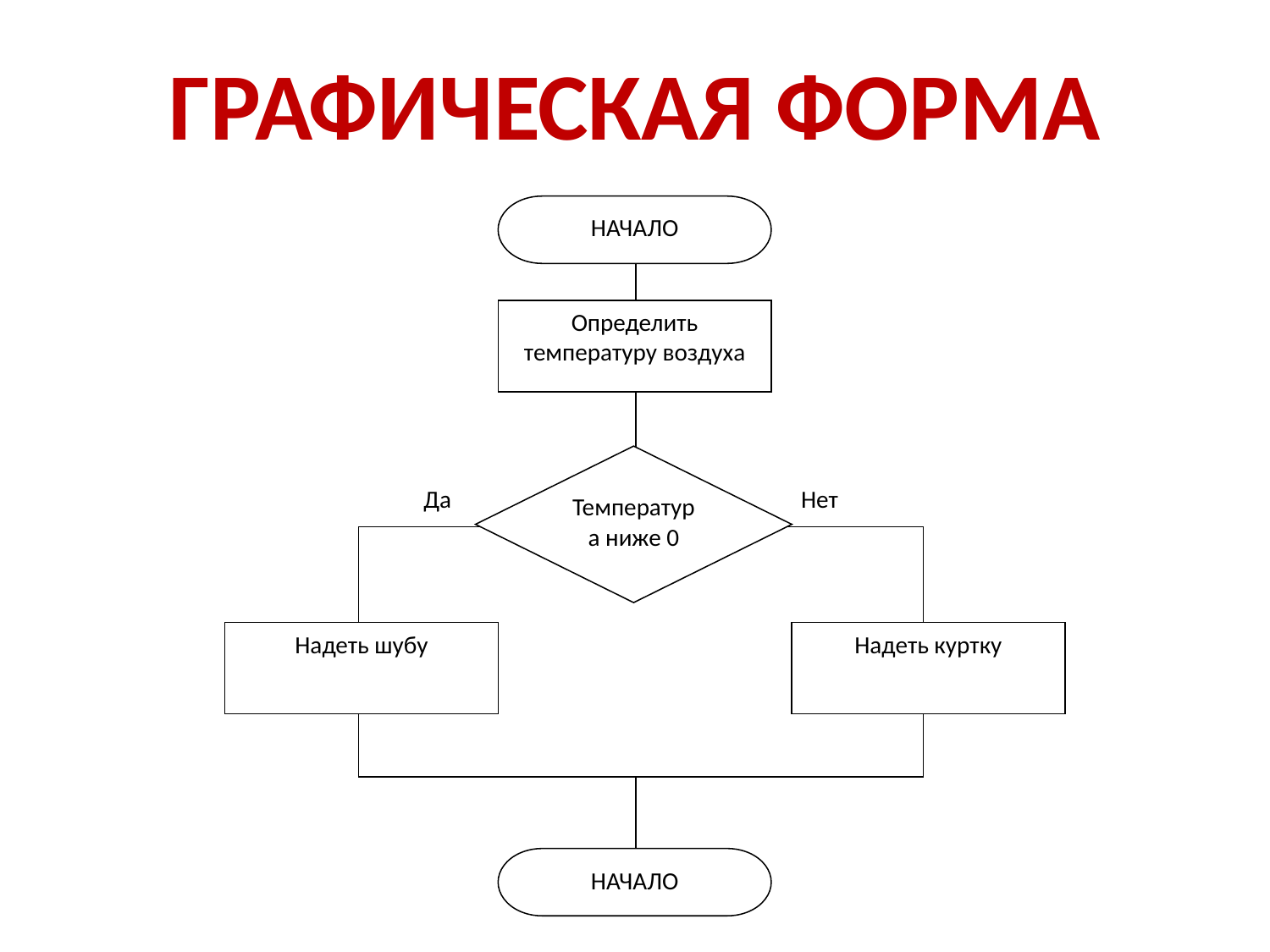

# Графическая форма
НАЧАЛО
Определить температуру воздуха
Температура ниже 0
Да
Нет

Надеть шубу
Надеть куртку
НАЧАЛО